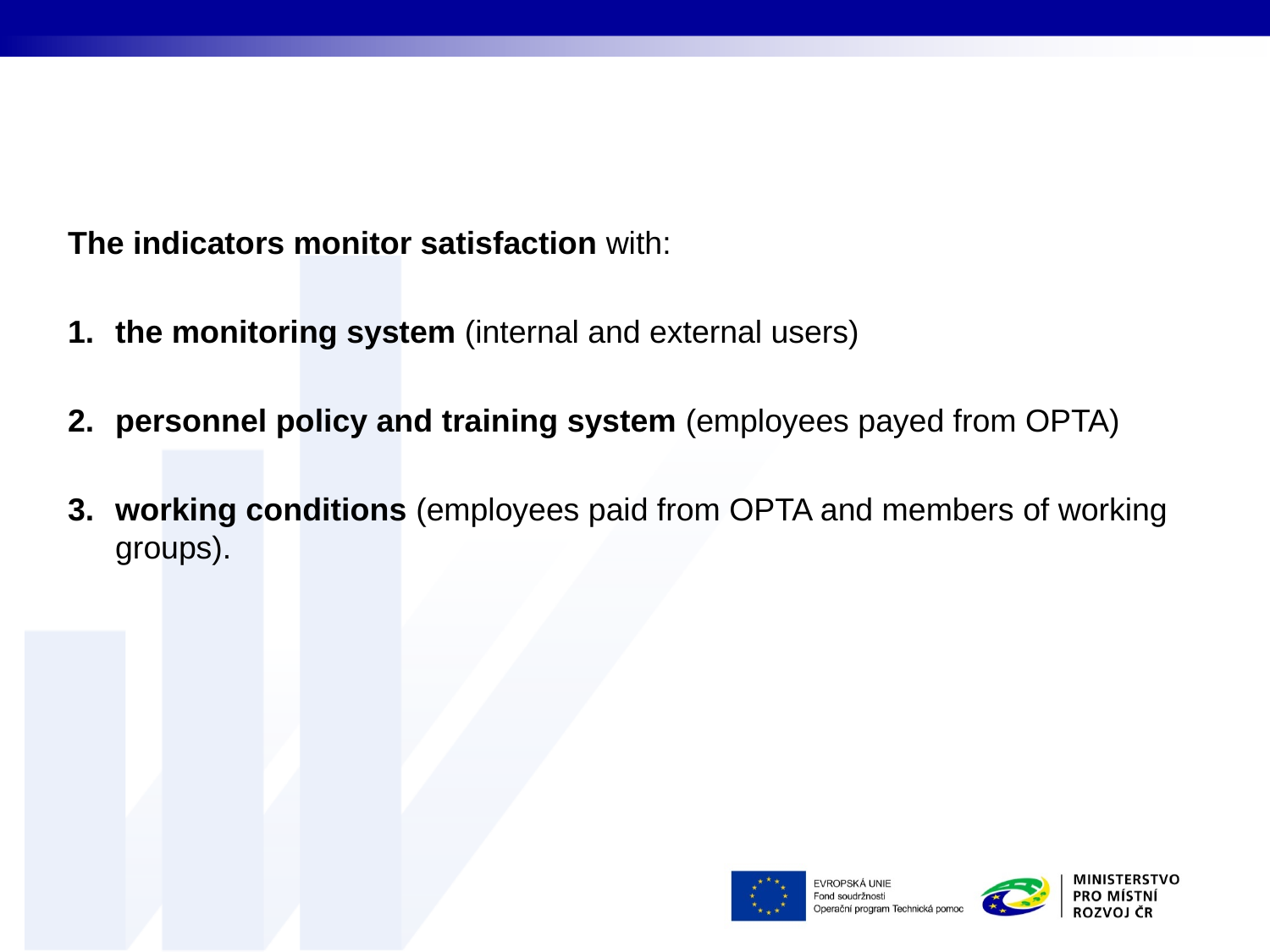

#
The indicators monitor satisfaction with:

the monitoring system (internal and external users)

personnel policy and training system (employees payed from OPTA)

working conditions (employees paid from OPTA and members of working groups).